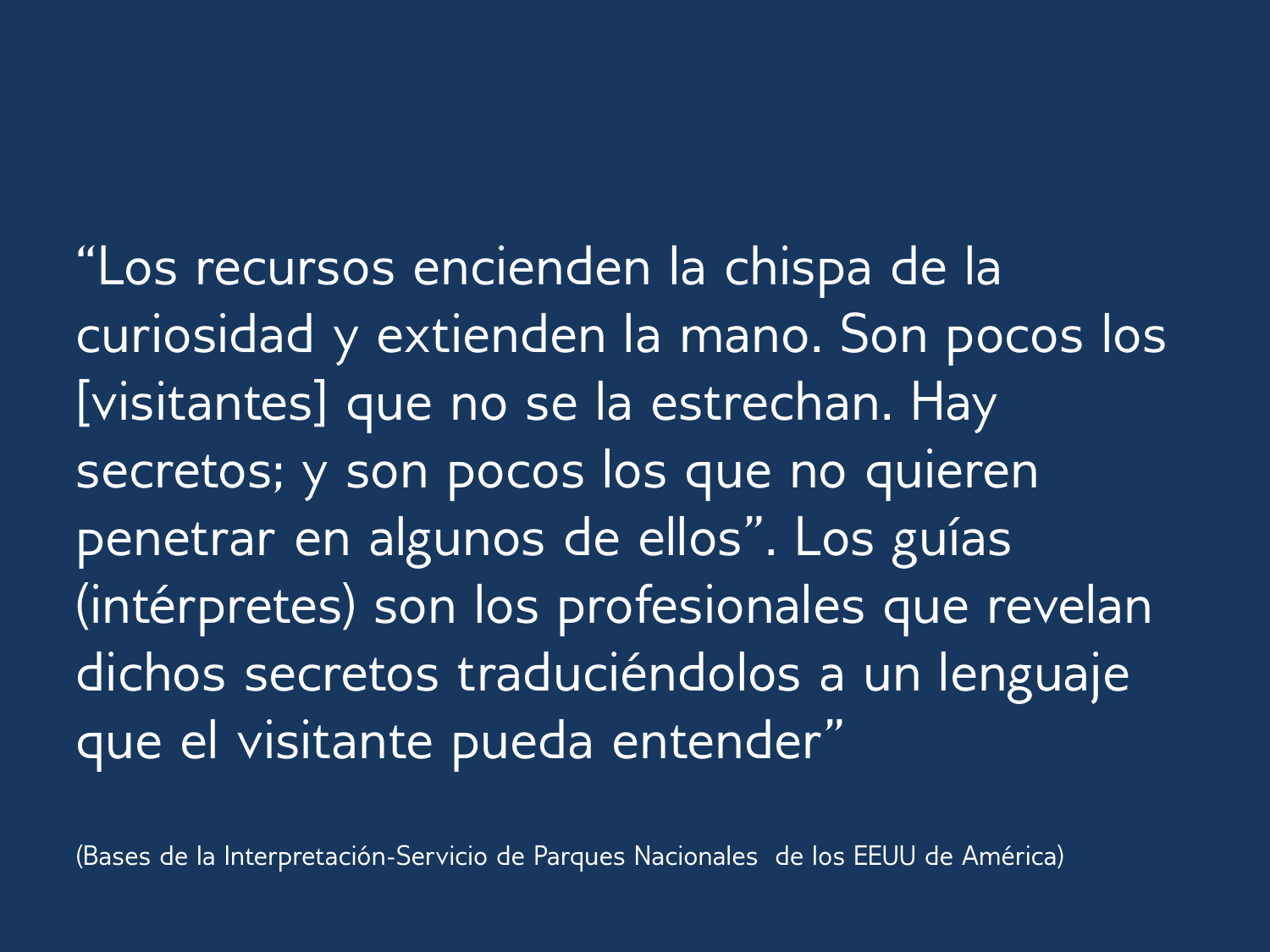

“Los recursos encienden la chispa de la curiosidad y extienden la mano. Son pocos los [visitantes] que no se la estrechan. Hay secretos; y son pocos los que no quieren penetrar en algunos de ellos”. Los guías (intérpretes) son los profesionales que revelan dichos secretos traduciéndolos a un lenguaje que el visitante pueda entender”

(Bases de la Interpretación-Servicio de Parques Nacionales  de los EEUU de América)